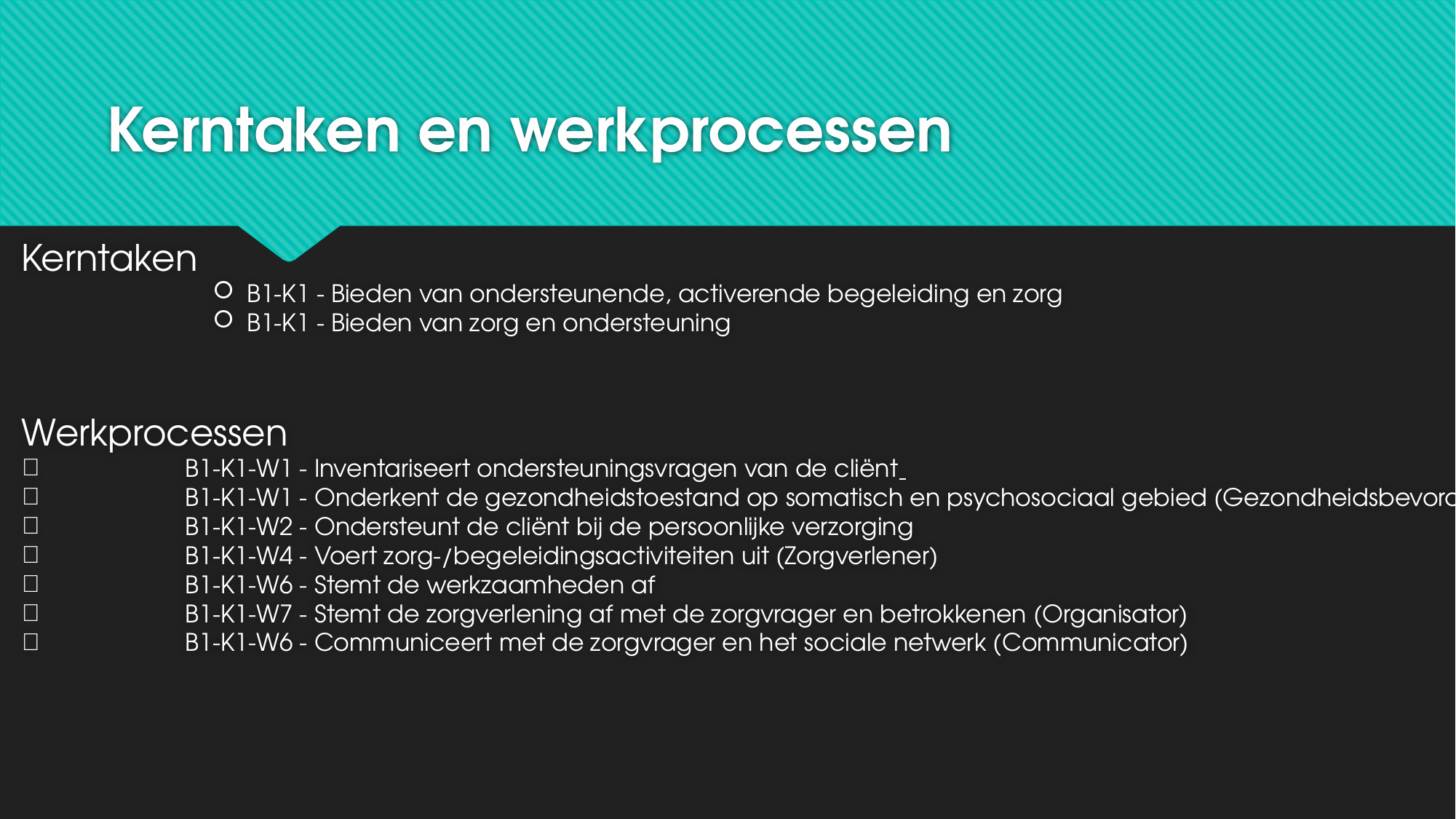

# Kerntaken en werkprocessen

Kerntaken
B1-K1 - Bieden van ondersteunende, activerende begeleiding en zorg
B1-K1 - Bieden van zorg en ondersteuning

Werkprocessen
B1-K1-W1 - Inventariseert ondersteuningsvragen van de cliënt
B1-K1-W1 - Onderkent de gezondheidstoestand op somatisch en psychosociaal gebied (Gezondheidsbevorderaar)
B1-K1-W2 - Ondersteunt de cliënt bij de persoonlijke verzorging
B1-K1-W4 - Voert zorg-/begeleidingsactiviteiten uit (Zorgverlener)
B1-K1-W6 - Stemt de werkzaamheden af
B1-K1-W7 - Stemt de zorgverlening af met de zorgvrager en betrokkenen (Organisator)
B1-K1-W6 - Communiceert met de zorgvrager en het sociale netwerk (Communicator)